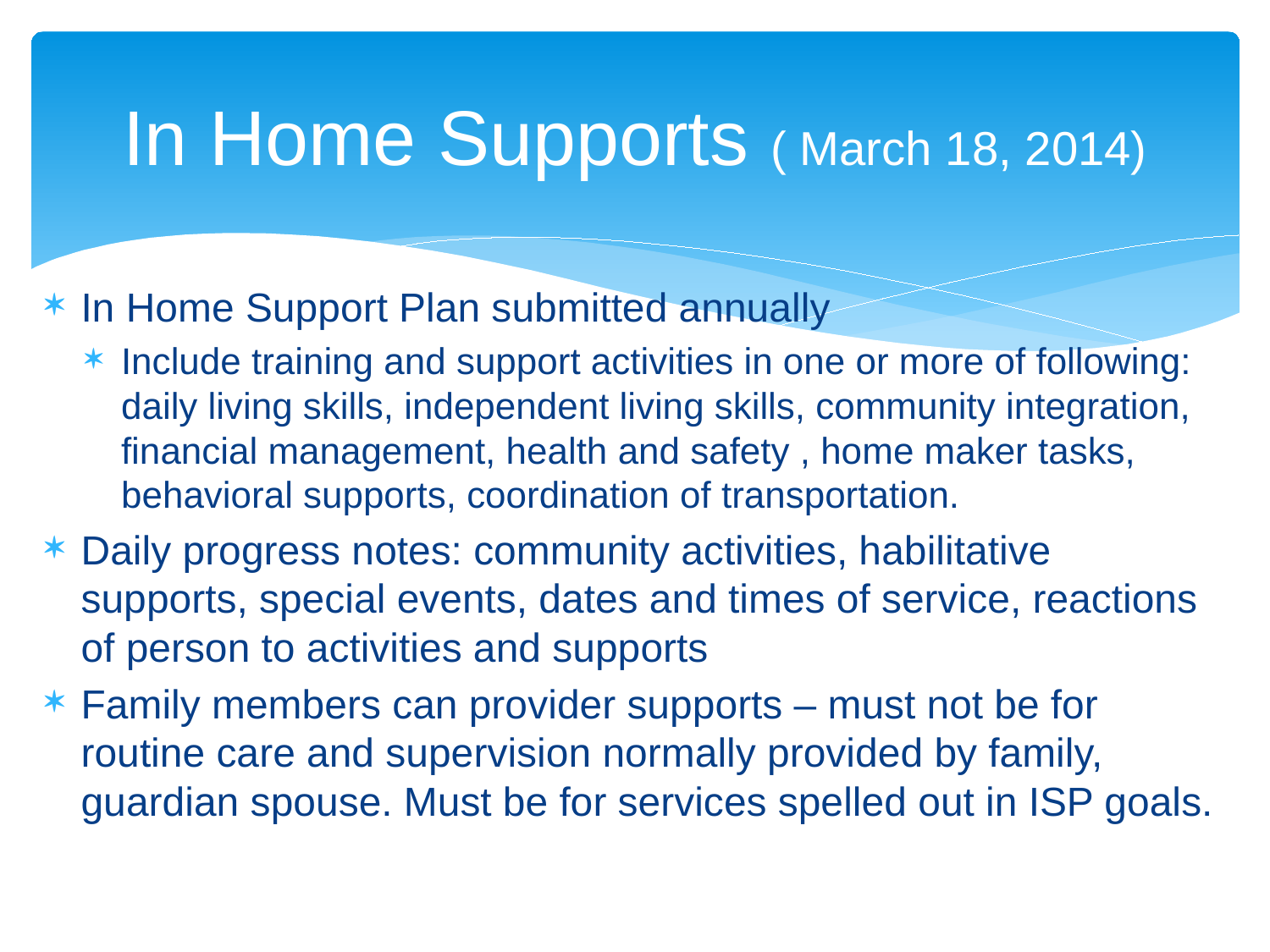

# In Home Supports ( March 18, 2014)
In Home Support Plan submitted annually
Include training and support activities in one or more of following: daily living skills, independent living skills, community integration, financial management, health and safety , home maker tasks, behavioral supports, coordination of transportation.
Daily progress notes: community activities, habilitative supports, special events, dates and times of service, reactions of person to activities and supports
Family members can provider supports – must not be for routine care and supervision normally provided by family, guardian spouse. Must be for services spelled out in ISP goals.